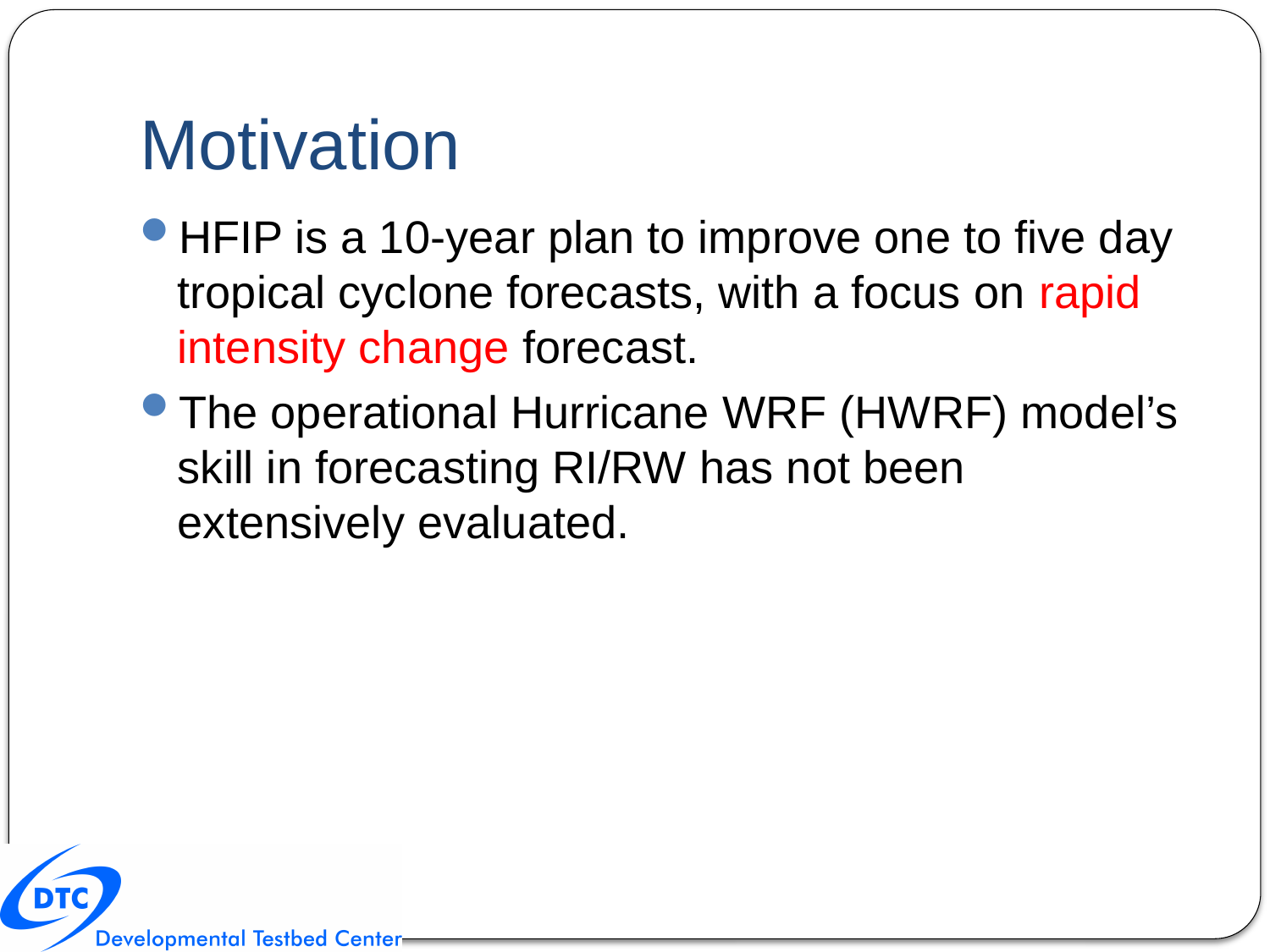

# Motivation
HFIP is a 10-year plan to improve one to five day tropical cyclone forecasts, with a focus on rapid intensity change forecast.
The operational Hurricane WRF (HWRF) model’s skill in forecasting RI/RW has not been extensively evaluated.